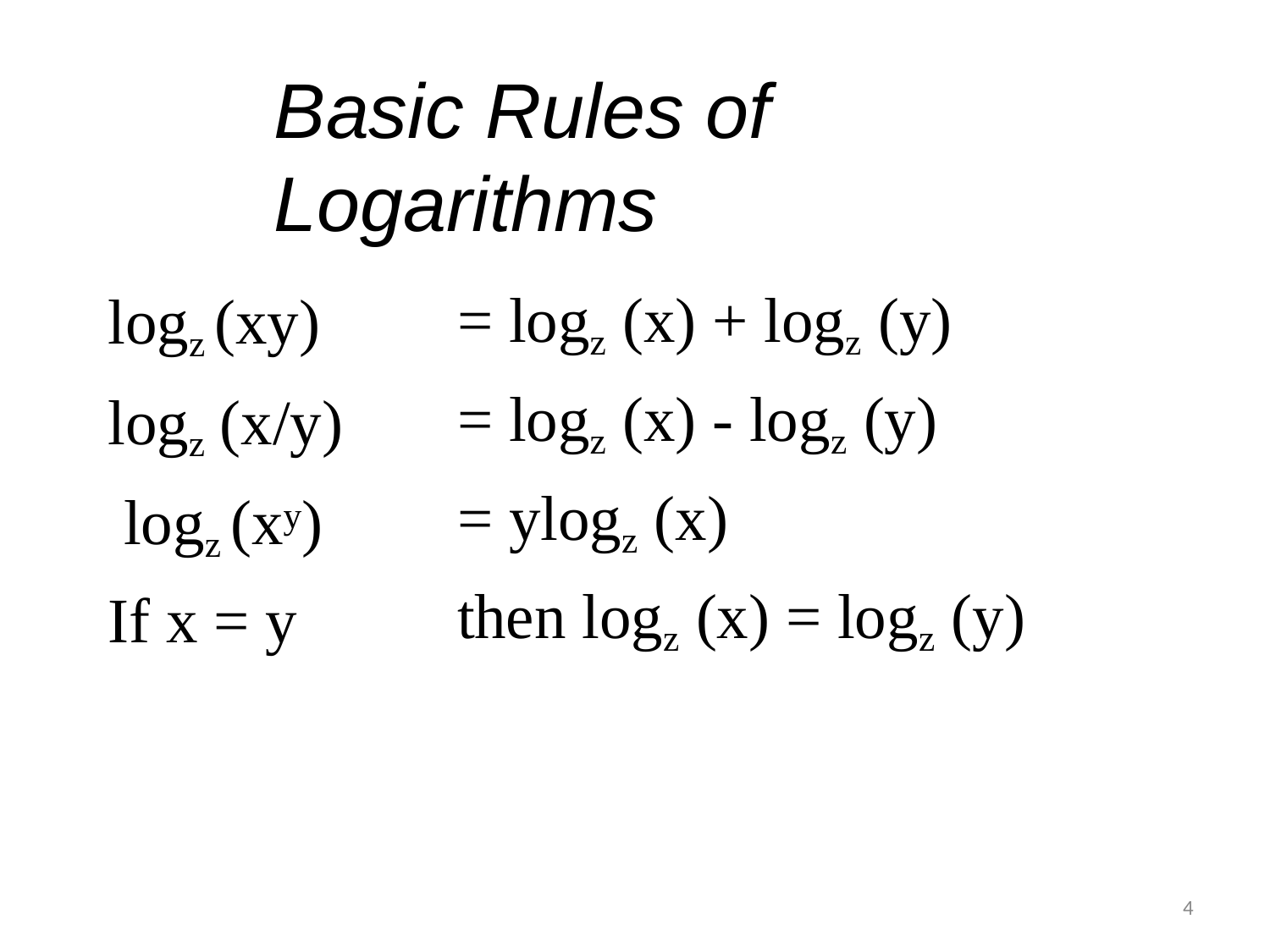

# Basic Rules of Logarithms
logz (xy)  logz (x/y)  logz (xy)  If x = y
= logz (x) + logz (y)
= logz (x) - logz (y)
= ylogz (x)
then logz (x) = logz (y)
4